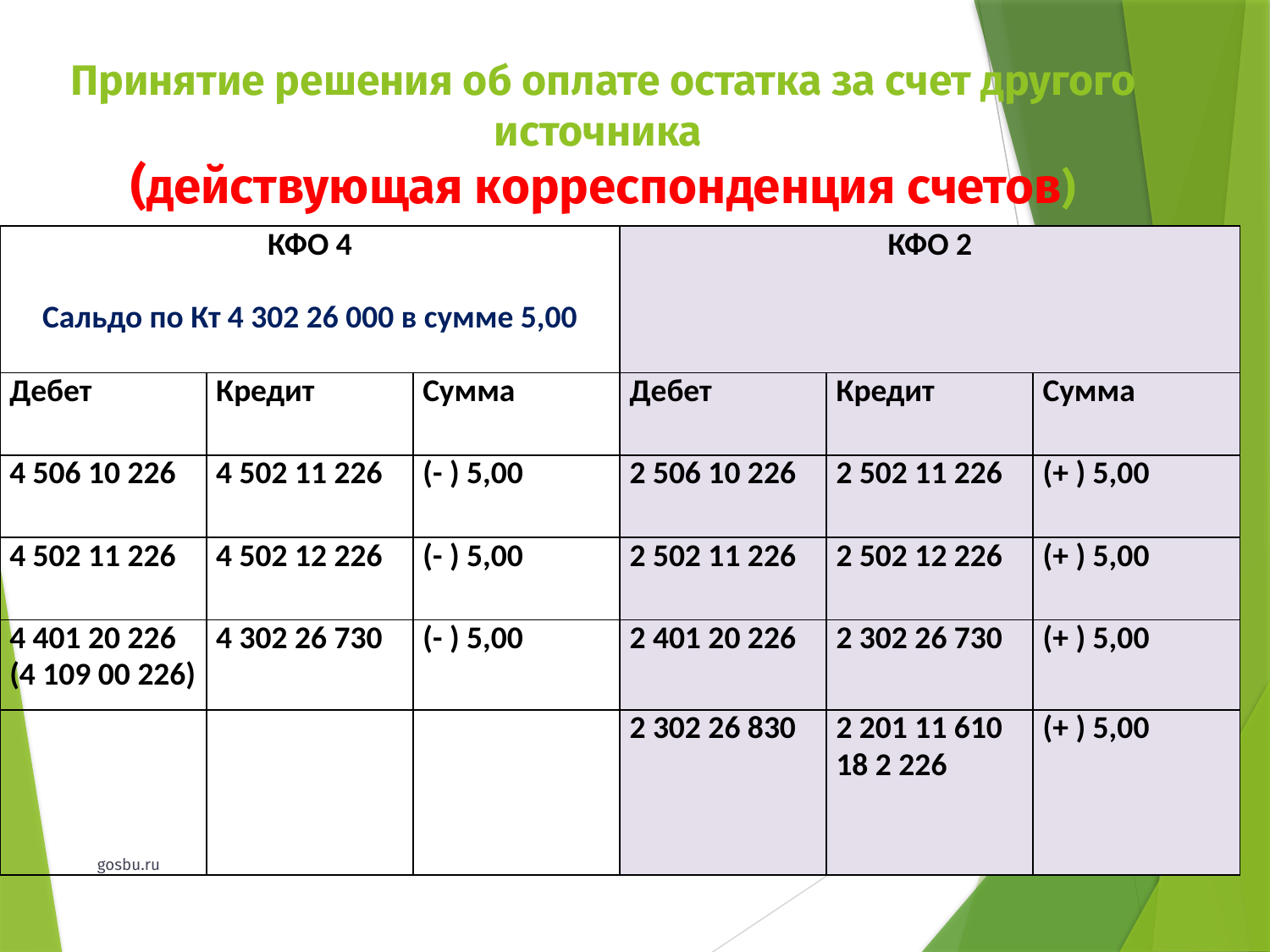

# Принятие решения об оплате остатка за счет другого источника (действующая корреспонденция счетов)
| КФО 4 Сальдо по Кт 4 302 26 000 в сумме 5,00 |  |  | КФО 2 |  |  |
| --- | --- | --- | --- | --- | --- |
| Дебет | Кредит | Сумма | Дебет | Кредит | Сумма |
| 4 506 10 226 | 4 502 11 226 | (- ) 5,00 | 2 506 10 226 | 2 502 11 226 | (+ ) 5,00 |
| 4 502 11 226 | 4 502 12 226 | (- ) 5,00 | 2 502 11 226 | 2 502 12 226 | (+ ) 5,00 |
| 4 401 20 226 (4 109 00 226) | 4 302 26 730 | (- ) 5,00 | 2 401 20 226 | 2 302 26 730 | (+ ) 5,00 |
|  |  |  | 2 302 26 830 | 2 201 11 610 18 2 226 | (+ ) 5,00 |
gosbu.ru